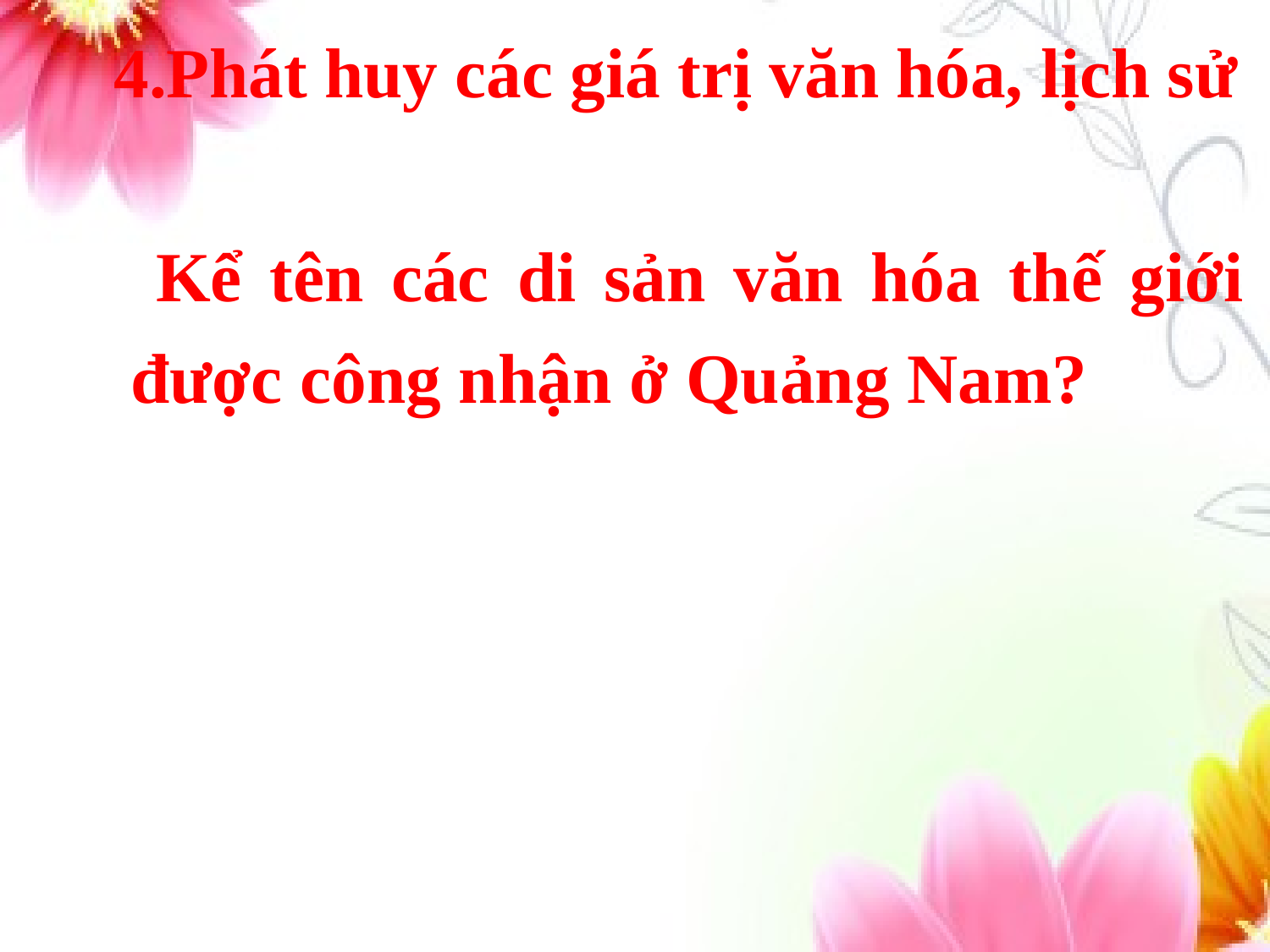

4.Phát huy các giá trị văn hóa, lịch sử
Kể tên các di sản văn hóa thế giới được công nhận ở Quảng Nam?